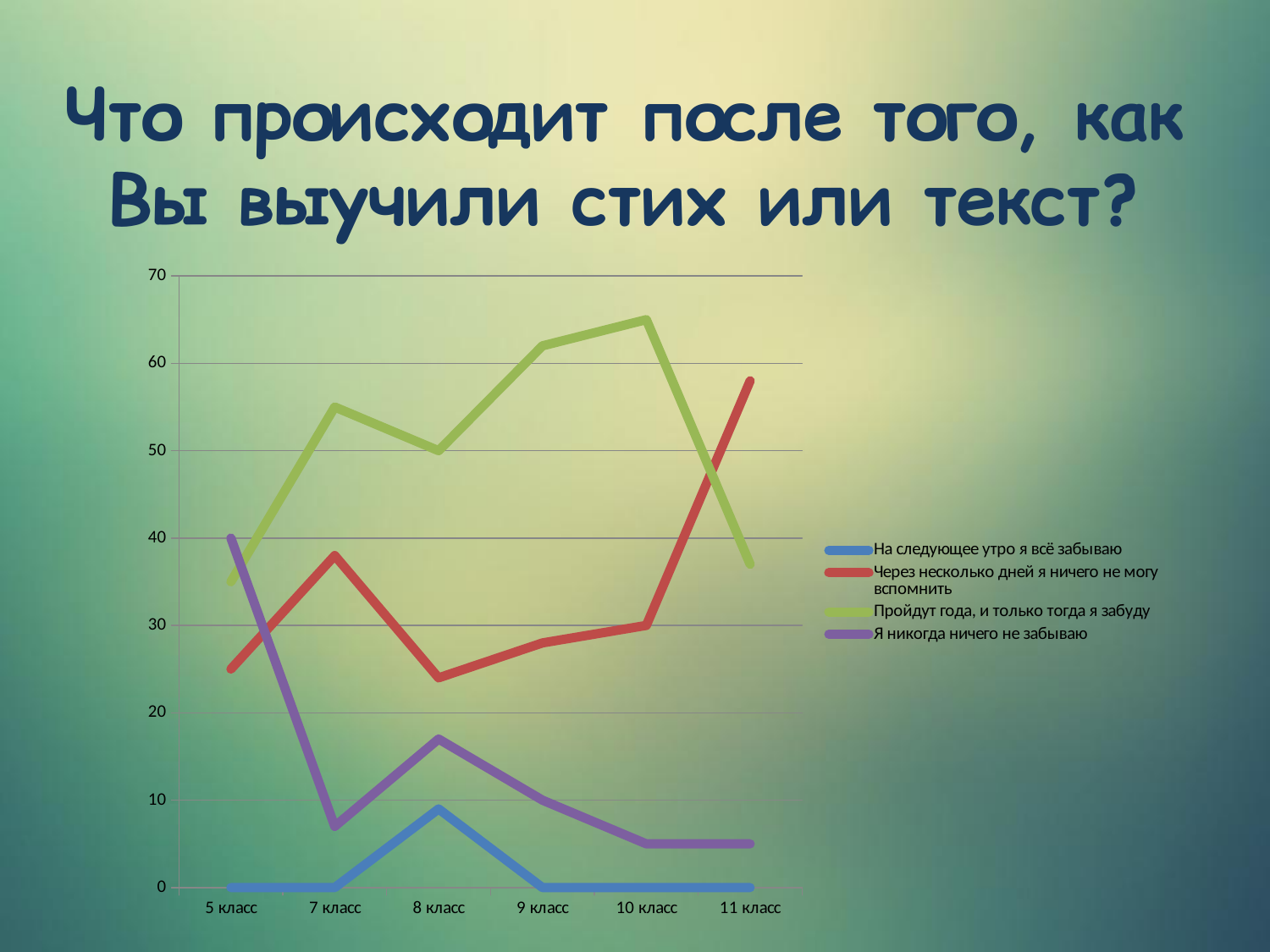

Что происходит после того, как Вы выучили стих или текст?

### Chart

| Category | На следующее утро я всё забываю | Через несколько дней я ничего не могу вспомнить | Пройдут года, и только тогда я забуду | Я никогда ничего не забываю |
|---|---|---|---|---|
| 5 класс | 0.0 | 25.0 | 35.0 | 40.0 |
| 7 класс | 0.0 | 38.0 | 55.0 | 7.0 |
| 8 класс | 9.0 | 24.0 | 50.0 | 17.0 |
| 9 класс | 0.0 | 28.0 | 62.0 | 10.0 |
| 10 класс | 0.0 | 30.0 | 65.0 | 5.0 |
| 11 класс | 0.0 | 58.0 | 37.0 | 5.0 |